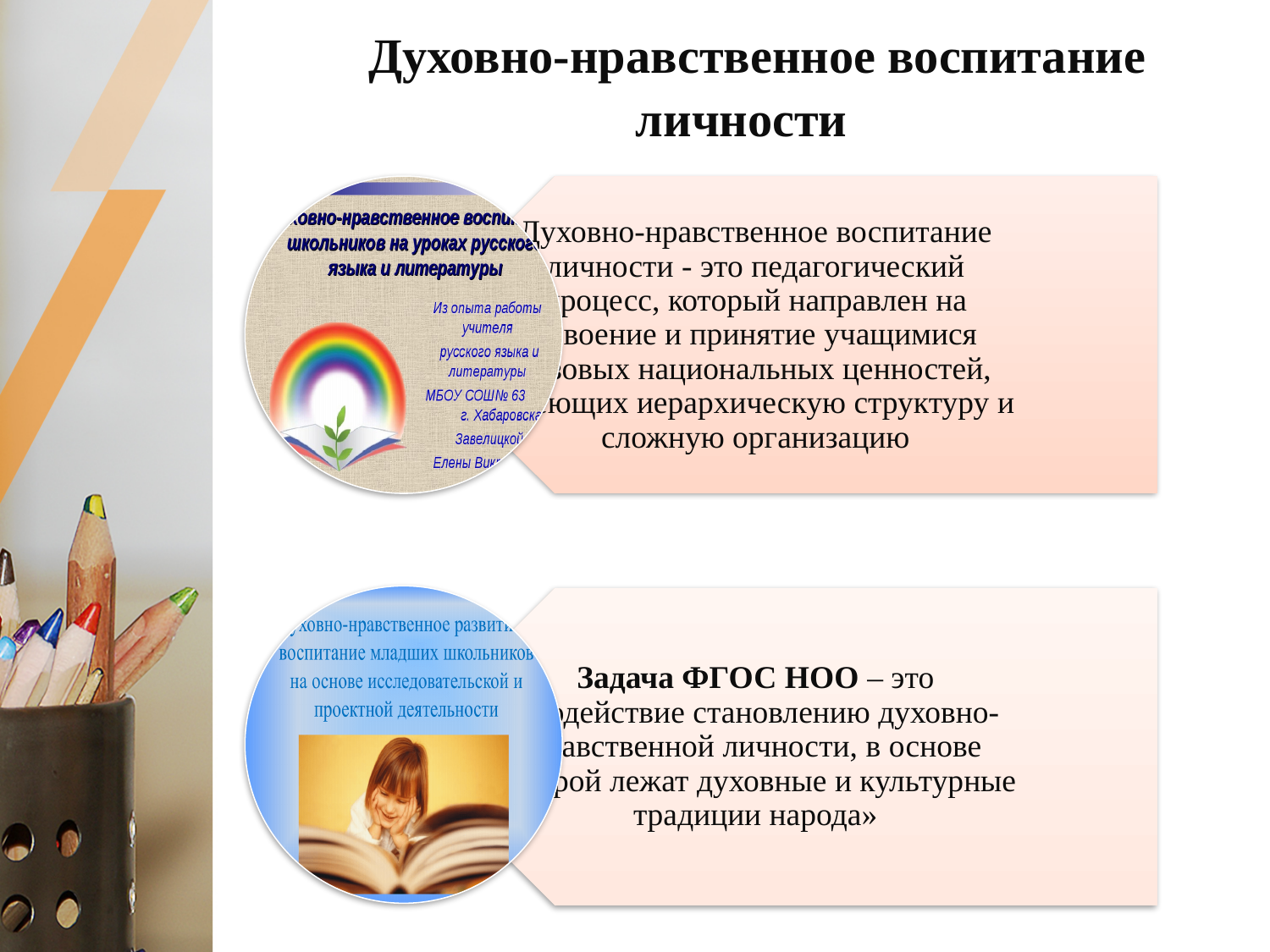

# Духовно-нравственное воспитание личности
Духовно-нравственное воспитание личности - это педагогический процесс, который направлен на усвоение и принятие учащимися базовых национальных ценностей, имеющих иерархическую структуру и сложную организацию
Задача ФГОС НОО – это «Содействие становлению духовно-нравственной личности, в основе которой лежат духовные и культурные традиции народа»